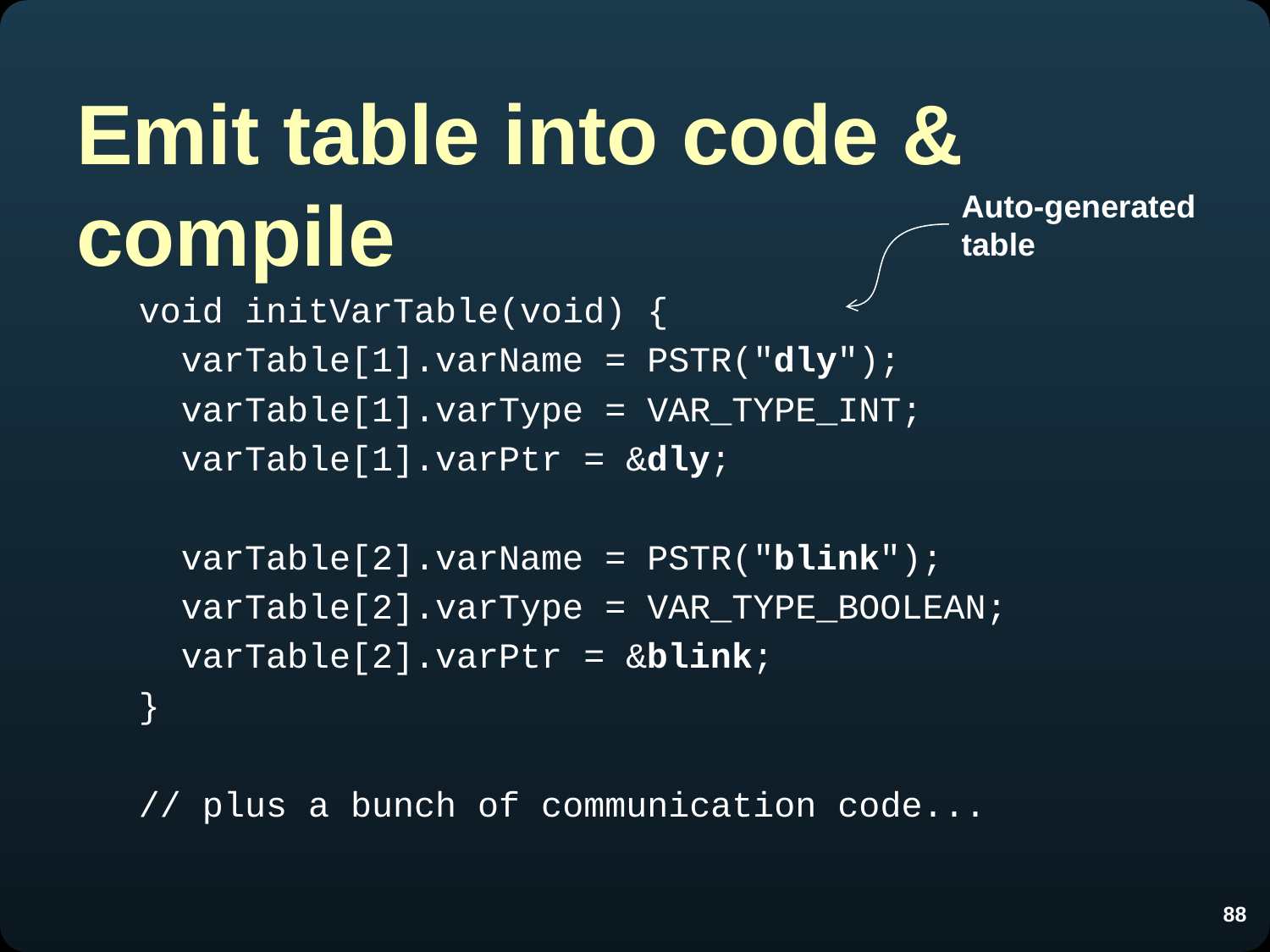

# Emit table into code & compile
Auto-generated
table
void initVarTable(void) {
  varTable[1].varName = PSTR("dly");
  varTable[1].varType = VAR_TYPE_INT;
  varTable[1].varPtr = &dly;

  varTable[2].varName = PSTR("blink");
  varTable[2].varType = VAR_TYPE_BOOLEAN;
  varTable[2].varPtr = &blink;
}

// plus a bunch of communication code...

88